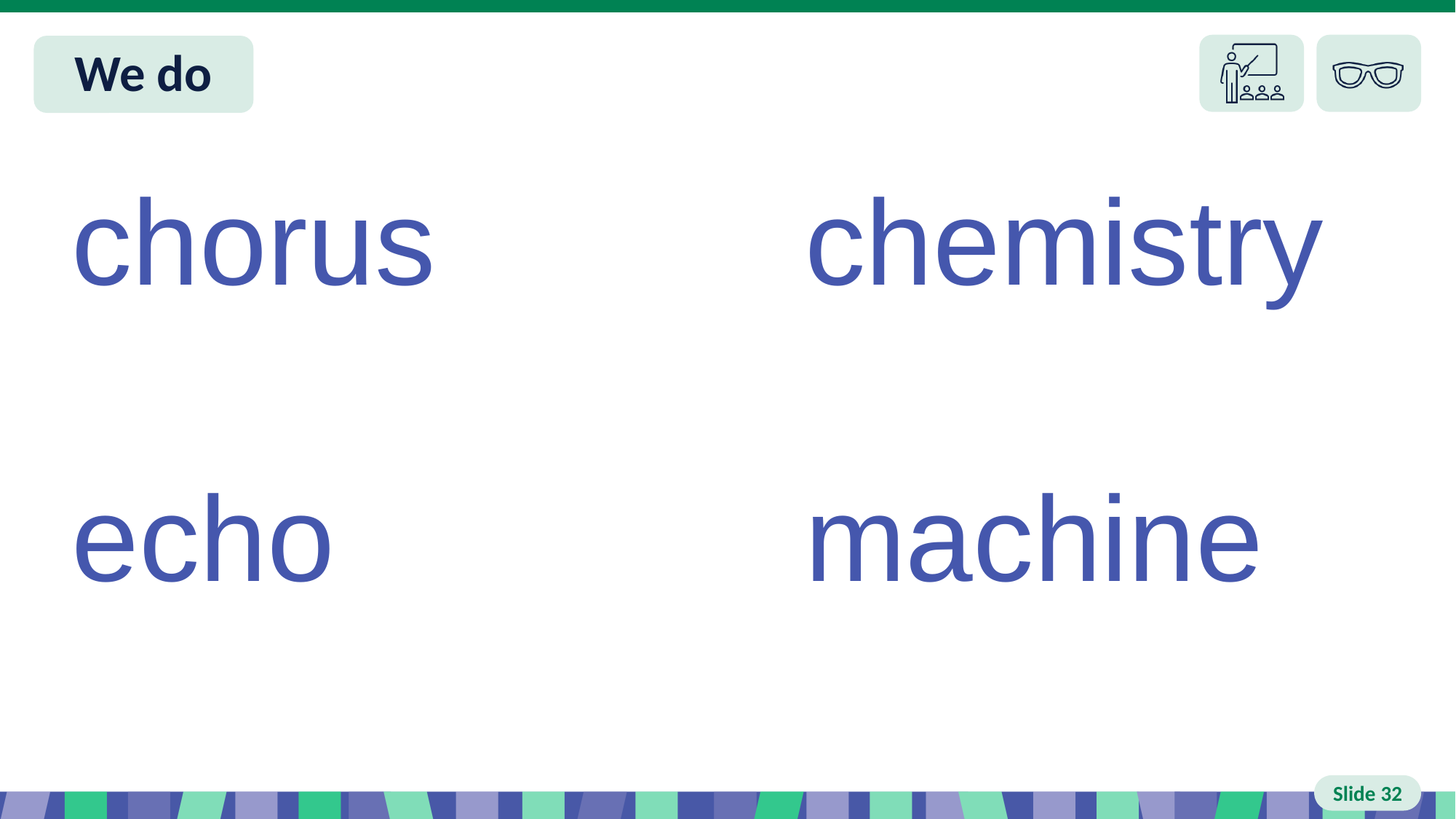

# Slide 32 We do
chorus           chemistry
echo              machine